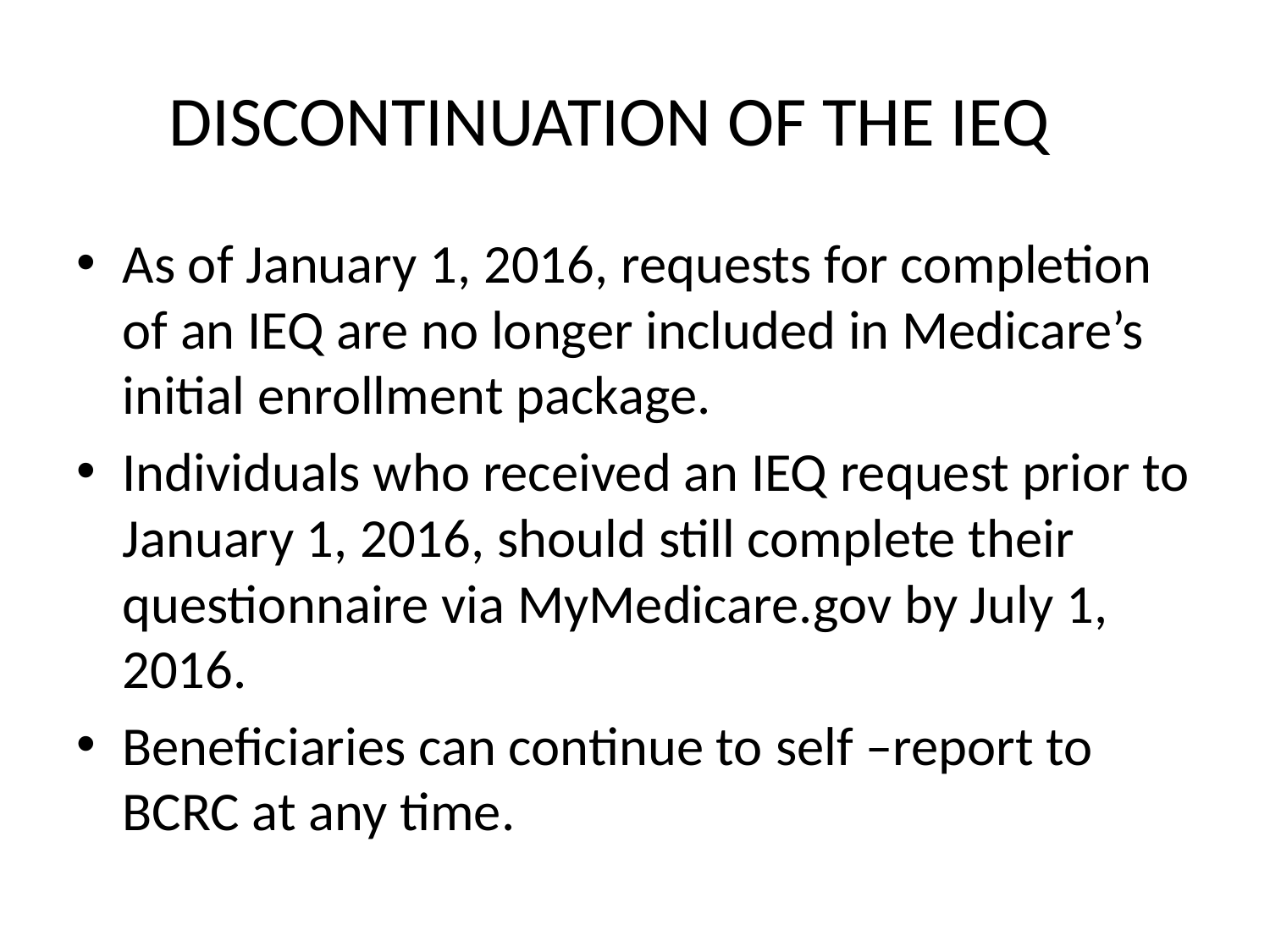

# DISCONTINUATION OF THE IEQ 2
As of January 1, 2016, requests for completion of an IEQ are no longer included in Medicare’s initial enrollment package.
Individuals who received an IEQ request prior to January 1, 2016, should still complete their questionnaire via MyMedicare.gov by July 1, 2016.
Beneficiaries can continue to self –report to BCRC at any time.